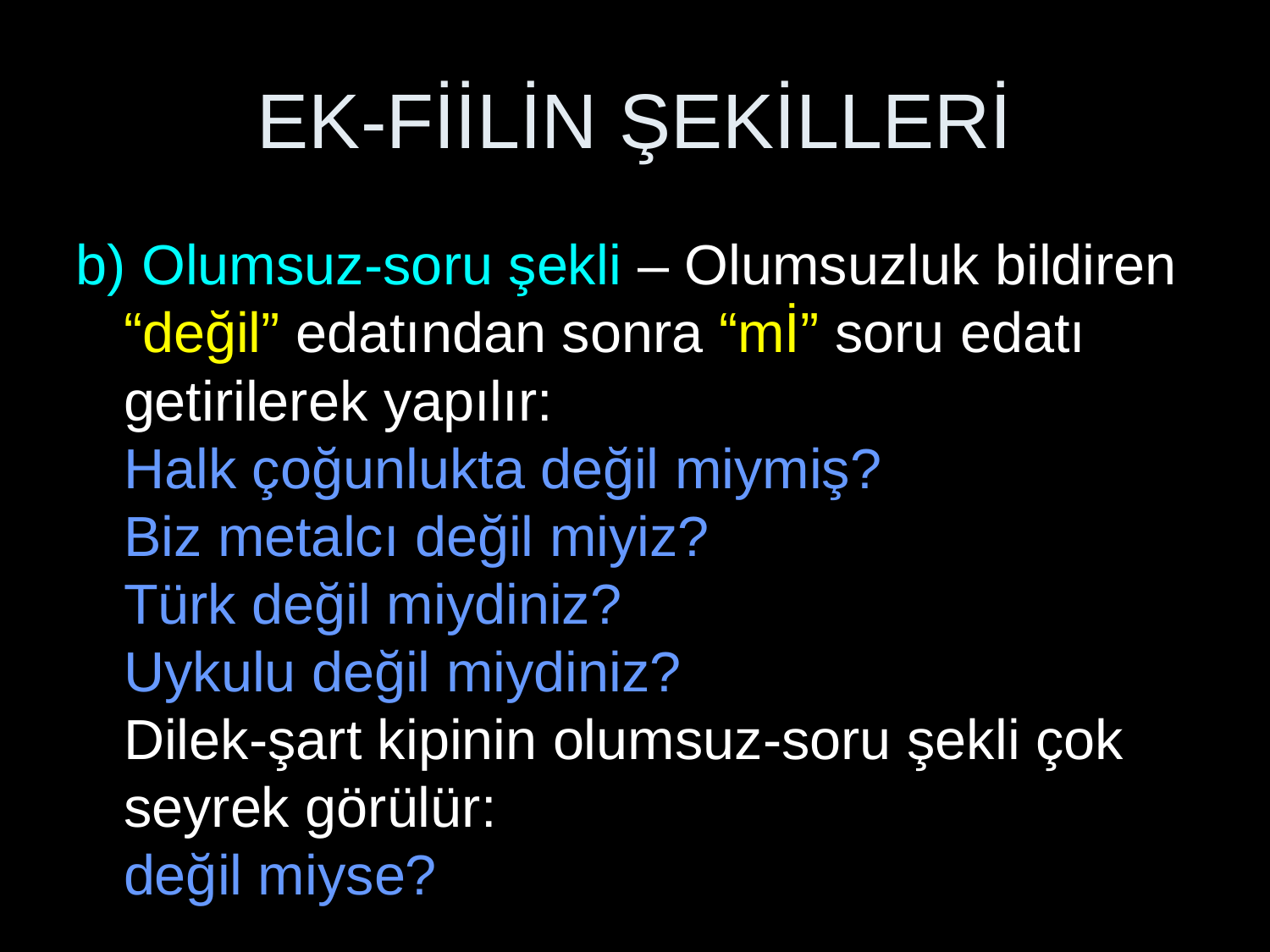

# EK-FİİLİN ŞEKİLLERİ
b) Olumsuz-soru şekli – Olumsuzluk bildiren “değil” edatından sonra “mİ” soru edatı getirilerek yapılır:
Halk çoğunlukta değil miymiş?
Biz metalcı değil miyiz?
Türk değil miydiniz?
Uykulu değil miydiniz?
Dilek-şart kipinin olumsuz-soru şekli çok seyrek görülür:
değil miyse?